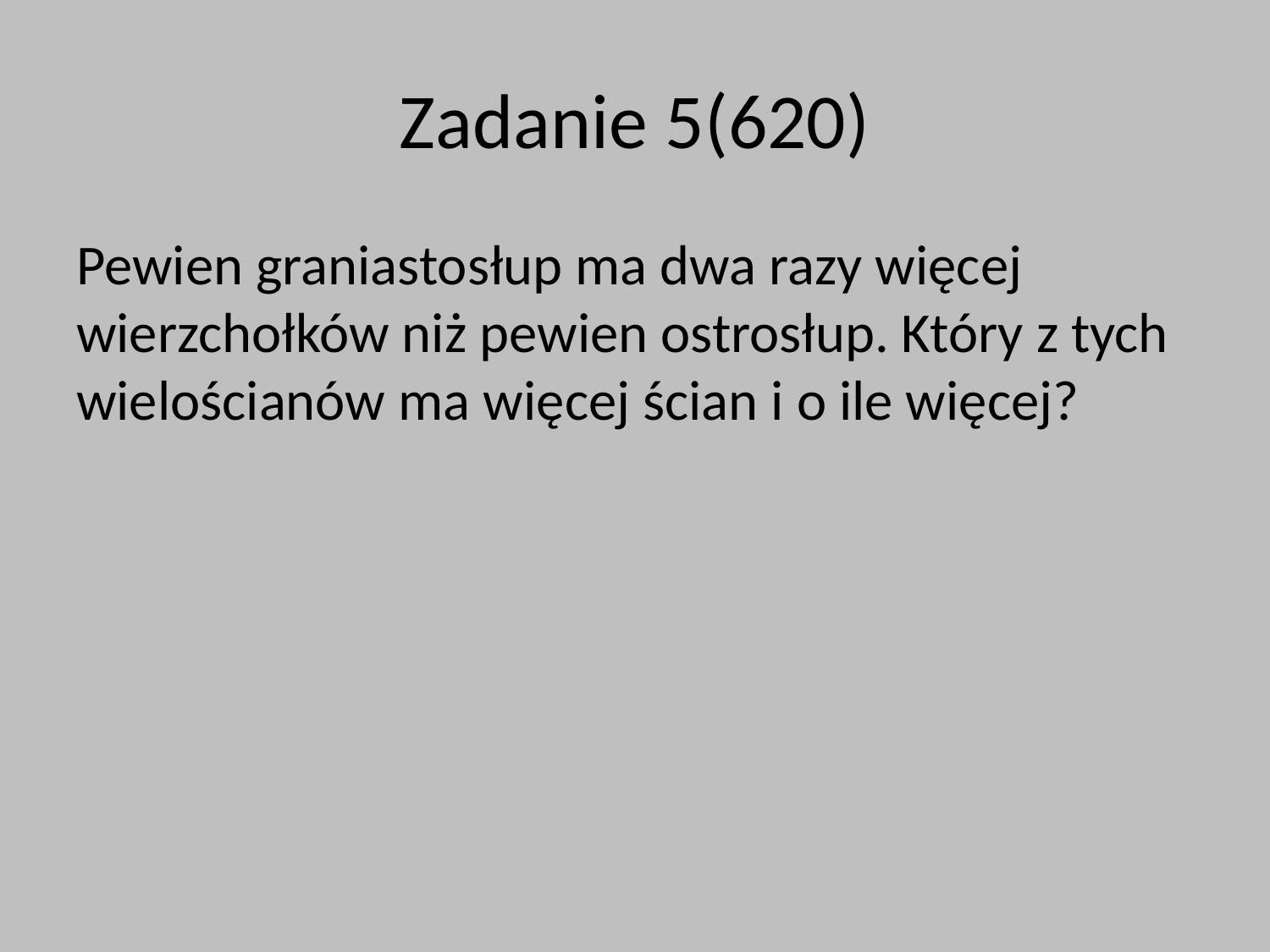

# Zadanie 5(620)
Pewien graniastosłup ma dwa razy więcej wierzchołków niż pewien ostrosłup. Który z tych wielościanów ma więcej ścian i o ile więcej?